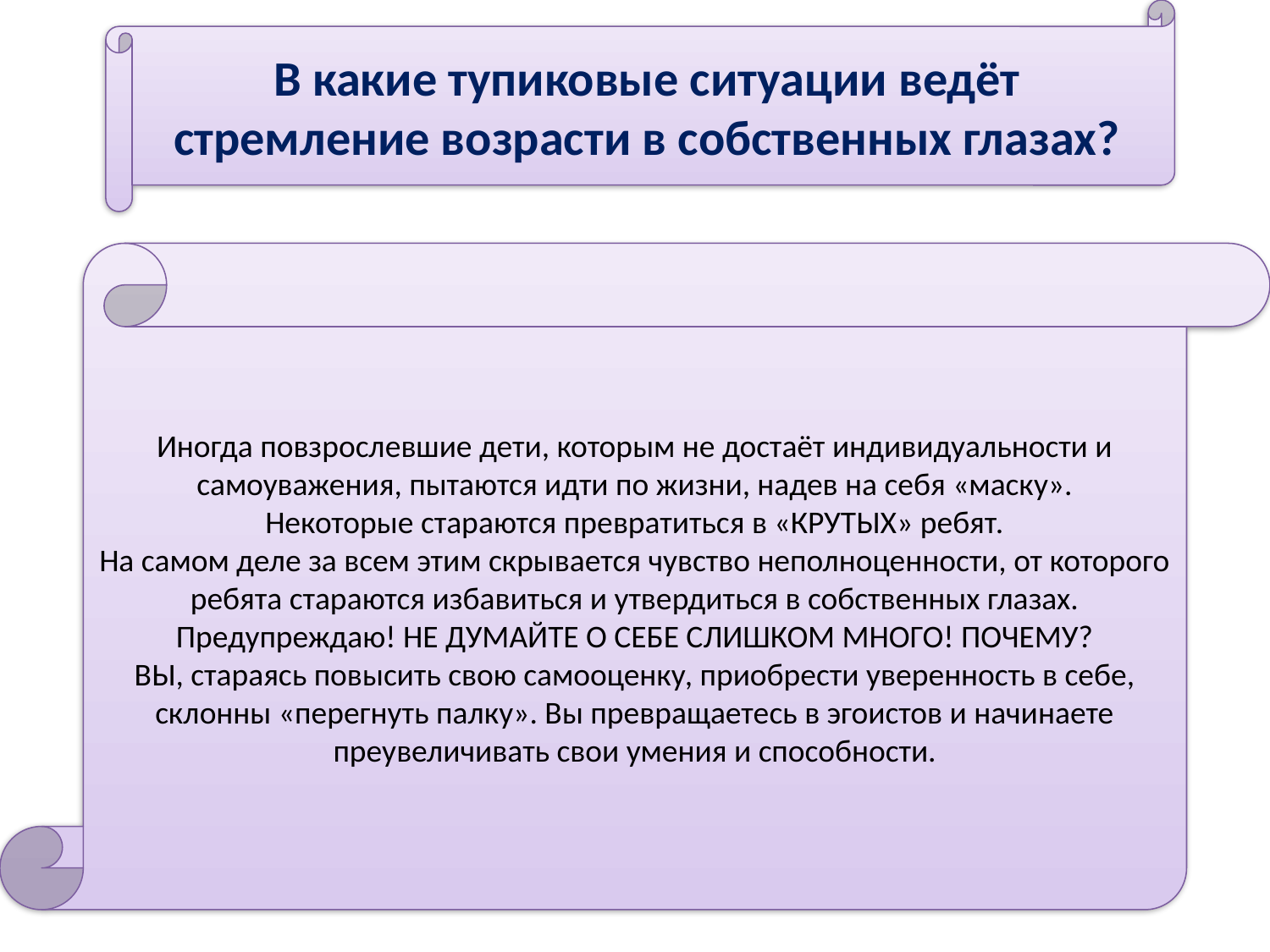

В какие тупиковые ситуации ведёт стремление возрасти в собственных глазах?
#

Иногда повзрослевшие дети, которым не достаёт индивидуальности и самоуважения, пытаются идти по жизни, надев на себя «маску».
Некоторые стараются превратиться в «КРУТЫХ» ребят.
На самом деле за всем этим скрывается чувство неполноценности, от которого ребята стараются избавиться и утвердиться в собственных глазах.
Предупреждаю! НЕ ДУМАЙТЕ О СЕБЕ СЛИШКОМ МНОГО! ПОЧЕМУ?
ВЫ, стараясь повысить свою самооценку, приобрести уверенность в себе, склонны «перегнуть палку». Вы превращаетесь в эгоистов и начинаете преувеличивать свои умения и способности.